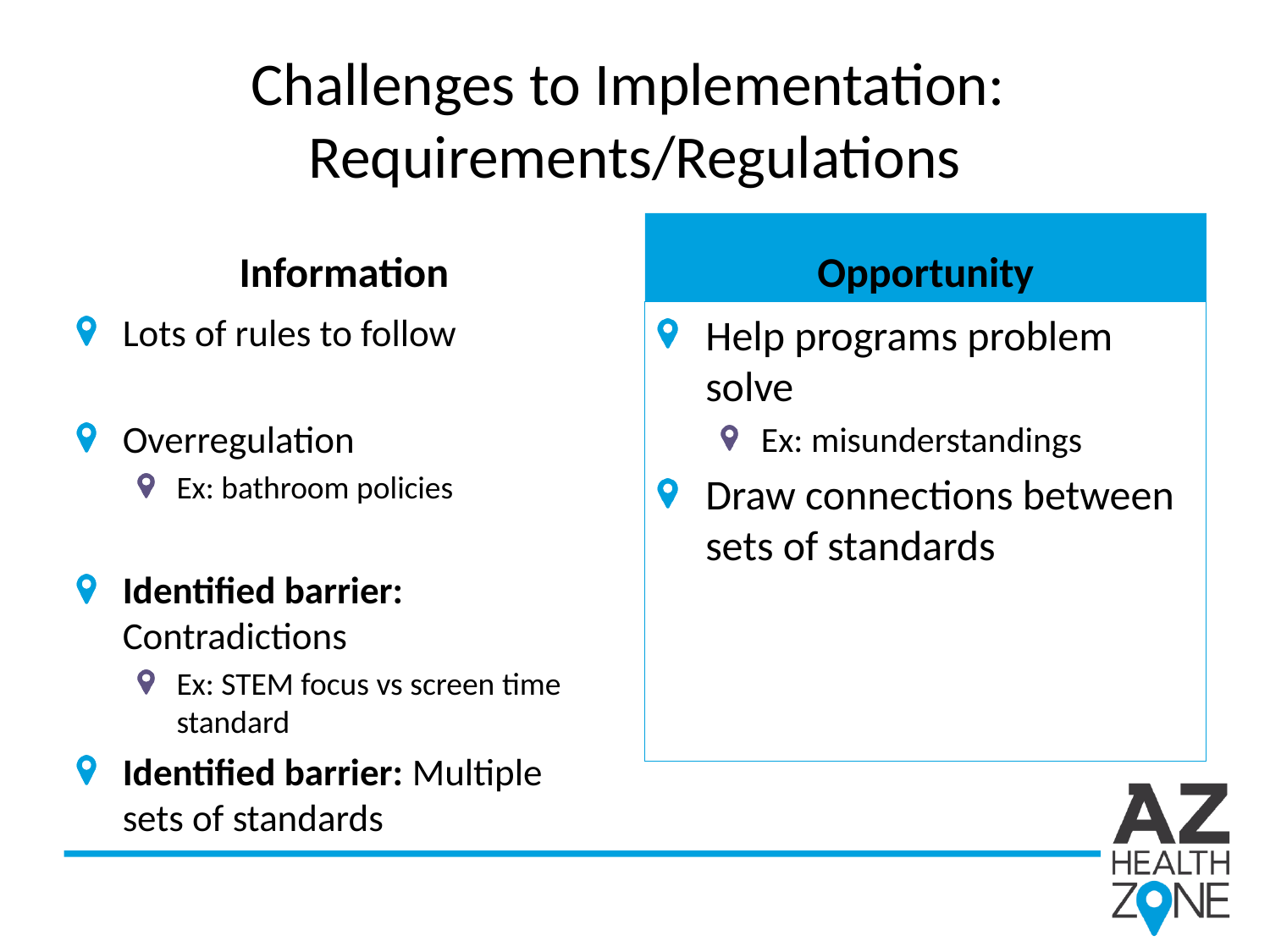

# Challenges to Implementation: Requirements/Regulations
Information
Opportunity
Lots of rules to follow

Overregulation
Ex: bathroom policies

Identified barrier: Contradictions
Ex: STEM focus vs screen time standard
Identified barrier: Multiple sets of standards
Help programs problem solve
Ex: misunderstandings
Draw connections between sets of standards